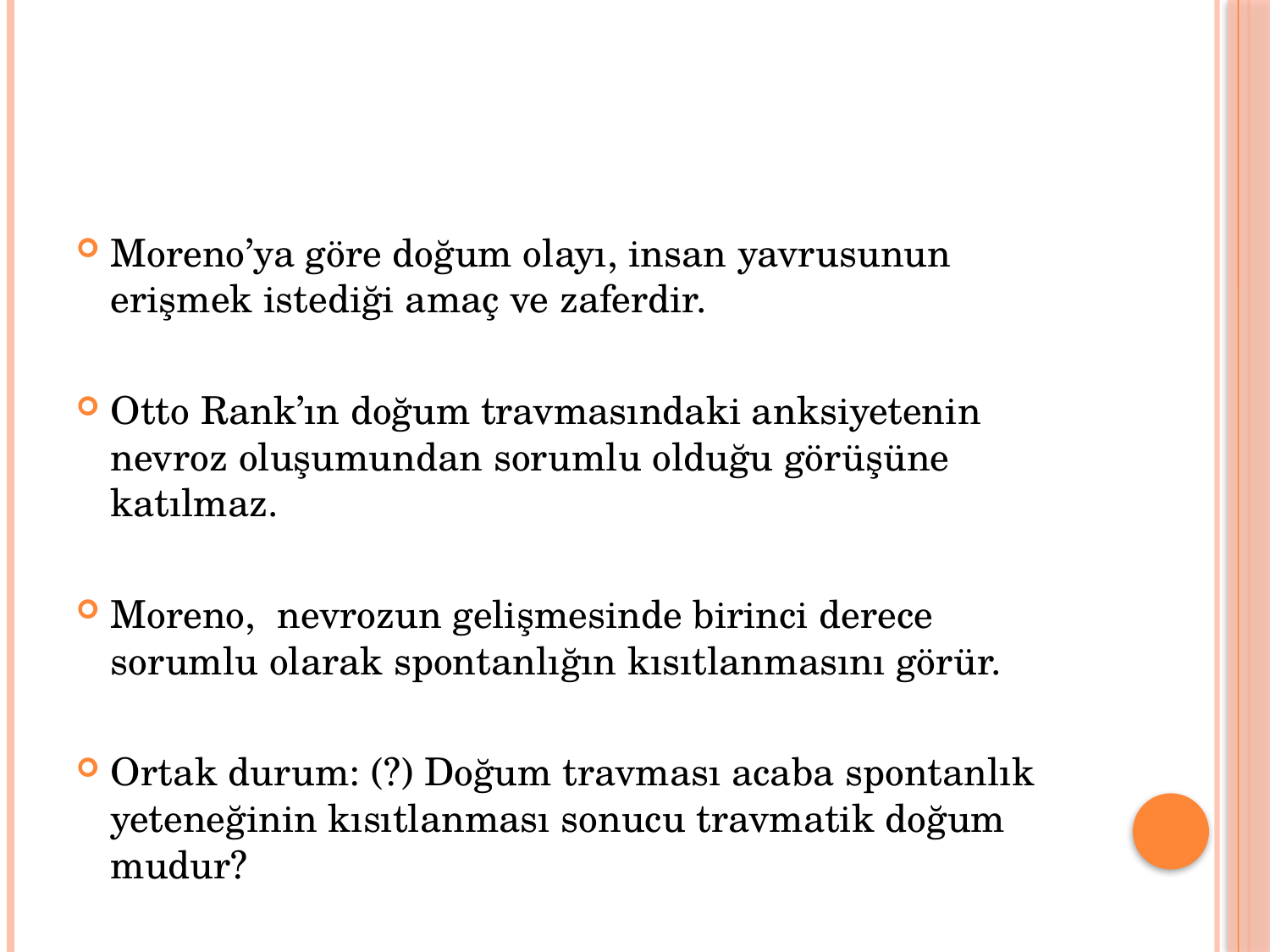

Moreno’ya göre doğum olayı, insan yavrusunun erişmek istediği amaç ve zaferdir.

Otto Rank’ın doğum travmasındaki anksiyetenin nevroz oluşumundan sorumlu olduğu görüşüne katılmaz.

Moreno,  nevrozun gelişmesinde birinci derece sorumlu olarak spontanlığın kısıtlanmasını görür.

Ortak durum: (?) Doğum travması acaba spontanlık yeteneğinin kısıtlanması sonucu travmatik doğum mudur?